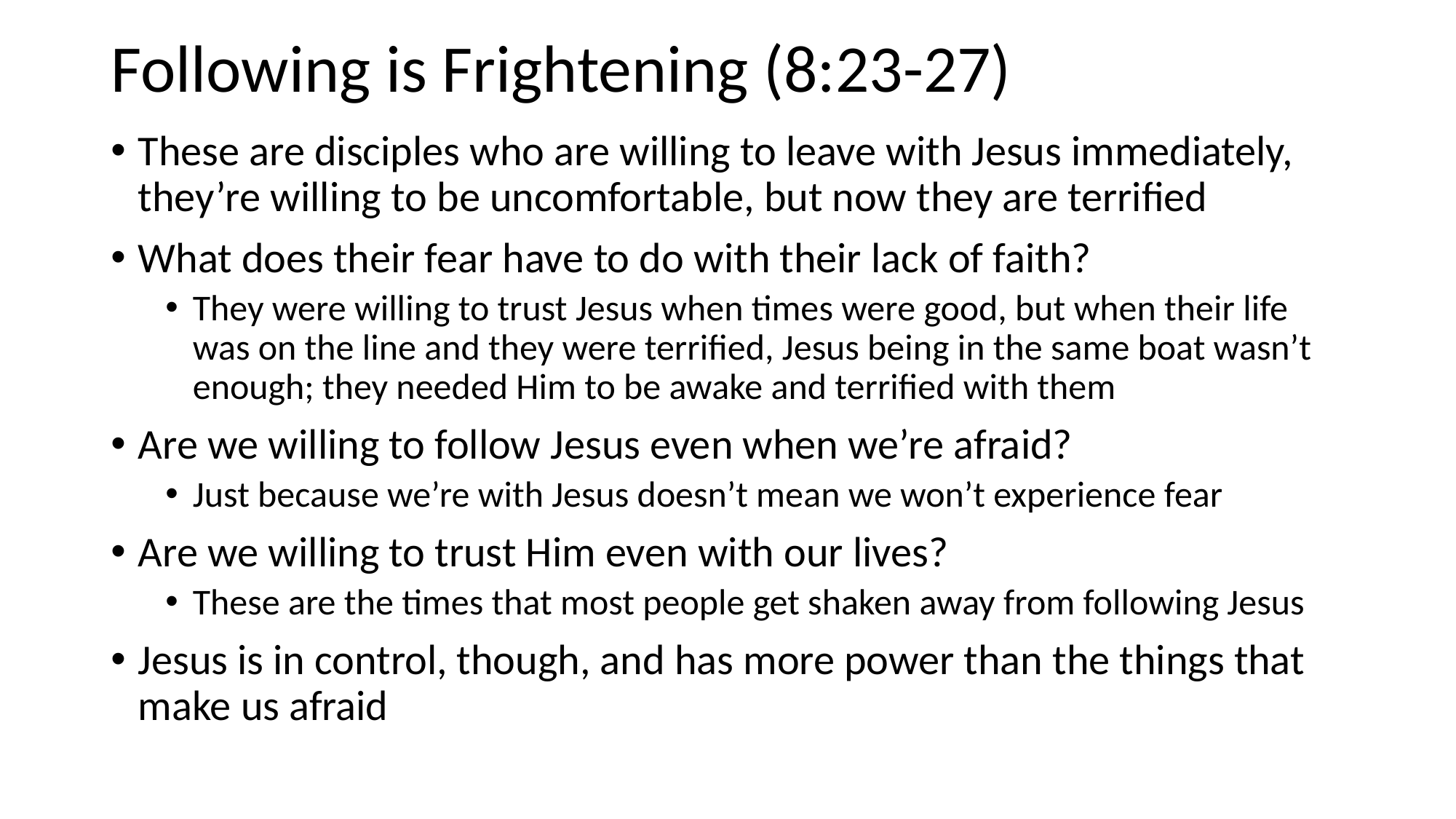

# Following is Frightening (8:23-27)
These are disciples who are willing to leave with Jesus immediately, they’re willing to be uncomfortable, but now they are terrified
What does their fear have to do with their lack of faith?
They were willing to trust Jesus when times were good, but when their life was on the line and they were terrified, Jesus being in the same boat wasn’t enough; they needed Him to be awake and terrified with them
Are we willing to follow Jesus even when we’re afraid?
Just because we’re with Jesus doesn’t mean we won’t experience fear
Are we willing to trust Him even with our lives?
These are the times that most people get shaken away from following Jesus
Jesus is in control, though, and has more power than the things that make us afraid